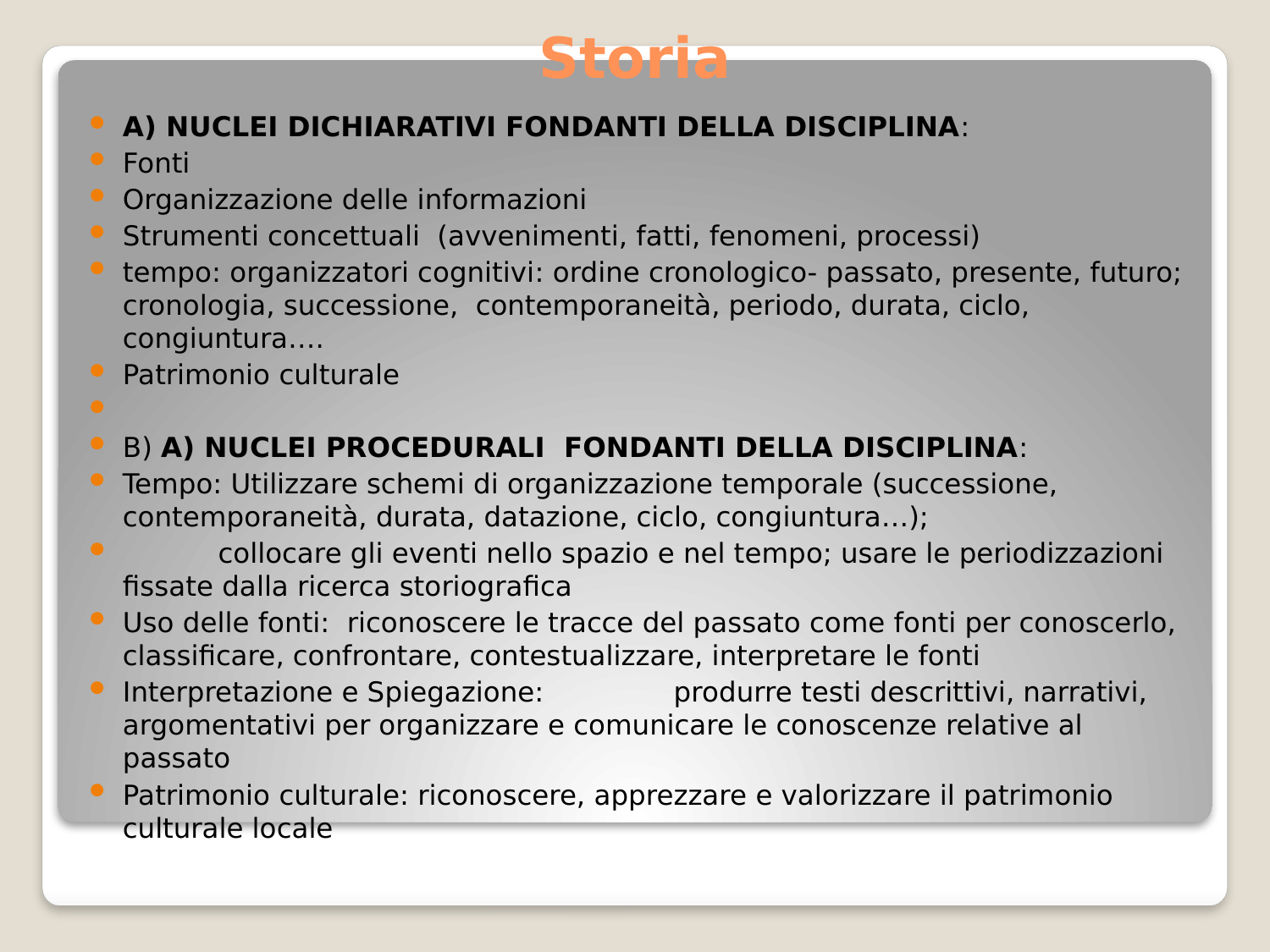

# Storia
A) NUCLEI DICHIARATIVI FONDANTI DELLA DISCIPLINA:
Fonti
Organizzazione delle informazioni
Strumenti concettuali  (avvenimenti, fatti, fenomeni, processi)
tempo: organizzatori cognitivi: ordine cronologico- passato, presente, futuro; cronologia, successione,  contemporaneità, periodo, durata, ciclo,  congiuntura….
Patrimonio culturale

B) A) NUCLEI PROCEDURALI  FONDANTI DELLA DISCIPLINA:
Tempo: Utilizzare schemi di organizzazione temporale (successione, contemporaneità, durata, datazione, ciclo, congiuntura…);
           collocare gli eventi nello spazio e nel tempo; usare le periodizzazioni  fissate dalla ricerca storiografica
Uso delle fonti:  riconoscere le tracce del passato come fonti per conoscerlo,  classificare, confrontare, contestualizzare, interpretare le fonti
Interpretazione e Spiegazione:               produrre testi descrittivi, narrativi, argomentativi per organizzare e comunicare le conoscenze relative al passato
Patrimonio culturale: riconoscere, apprezzare e valorizzare il patrimonio culturale locale